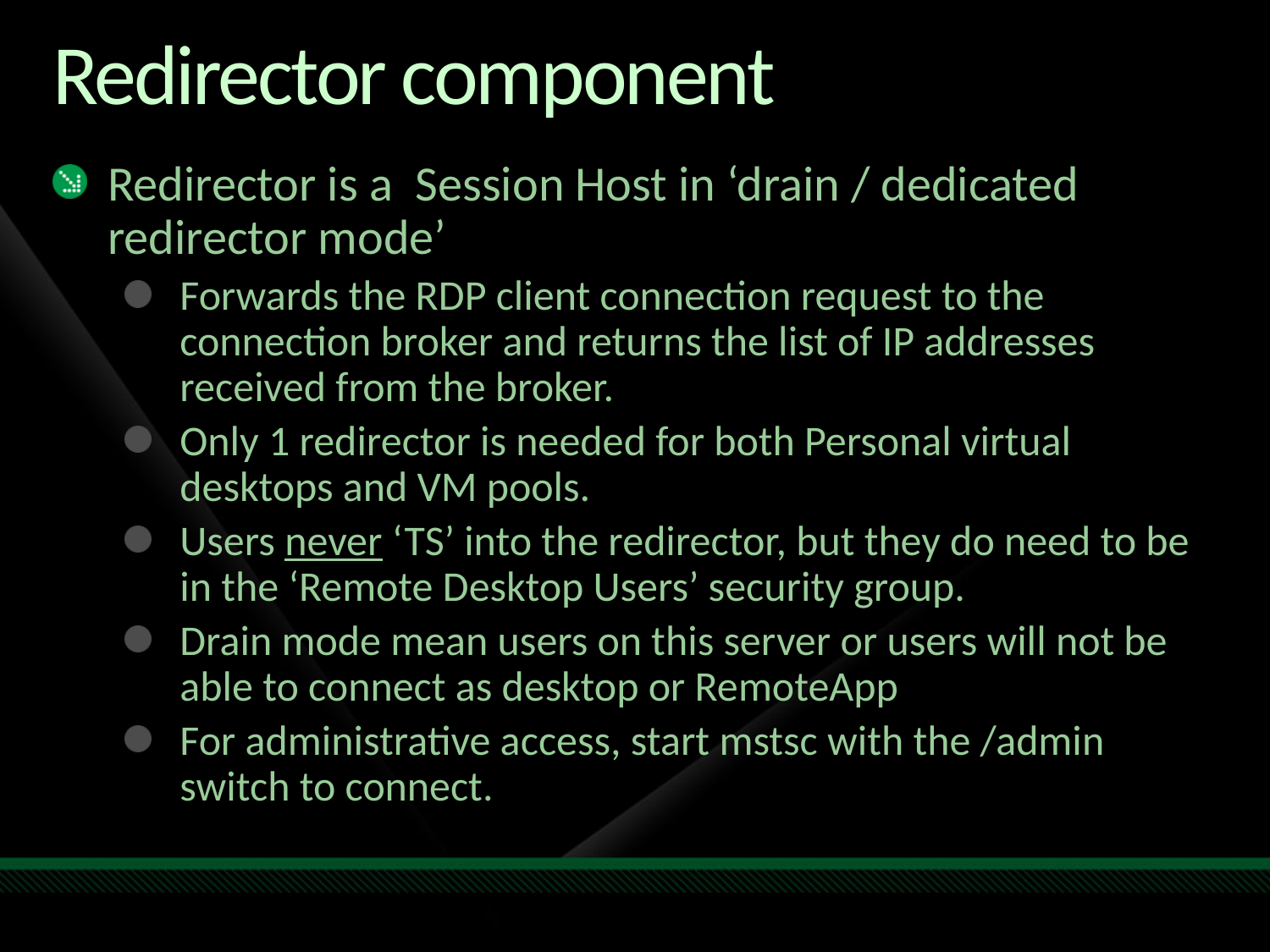

# Redirector component
Redirector is a  Session Host in ‘drain / dedicated redirector mode’
Forwards the RDP client connection request to the connection broker and returns the list of IP addresses received from the broker.
Only 1 redirector is needed for both Personal virtual desktops and VM pools.
Users never ‘TS’ into the redirector, but they do need to be in the ‘Remote Desktop Users’ security group.
Drain mode mean users on this server or users will not be able to connect as desktop or RemoteApp
For administrative access, start mstsc with the /admin switch to connect.